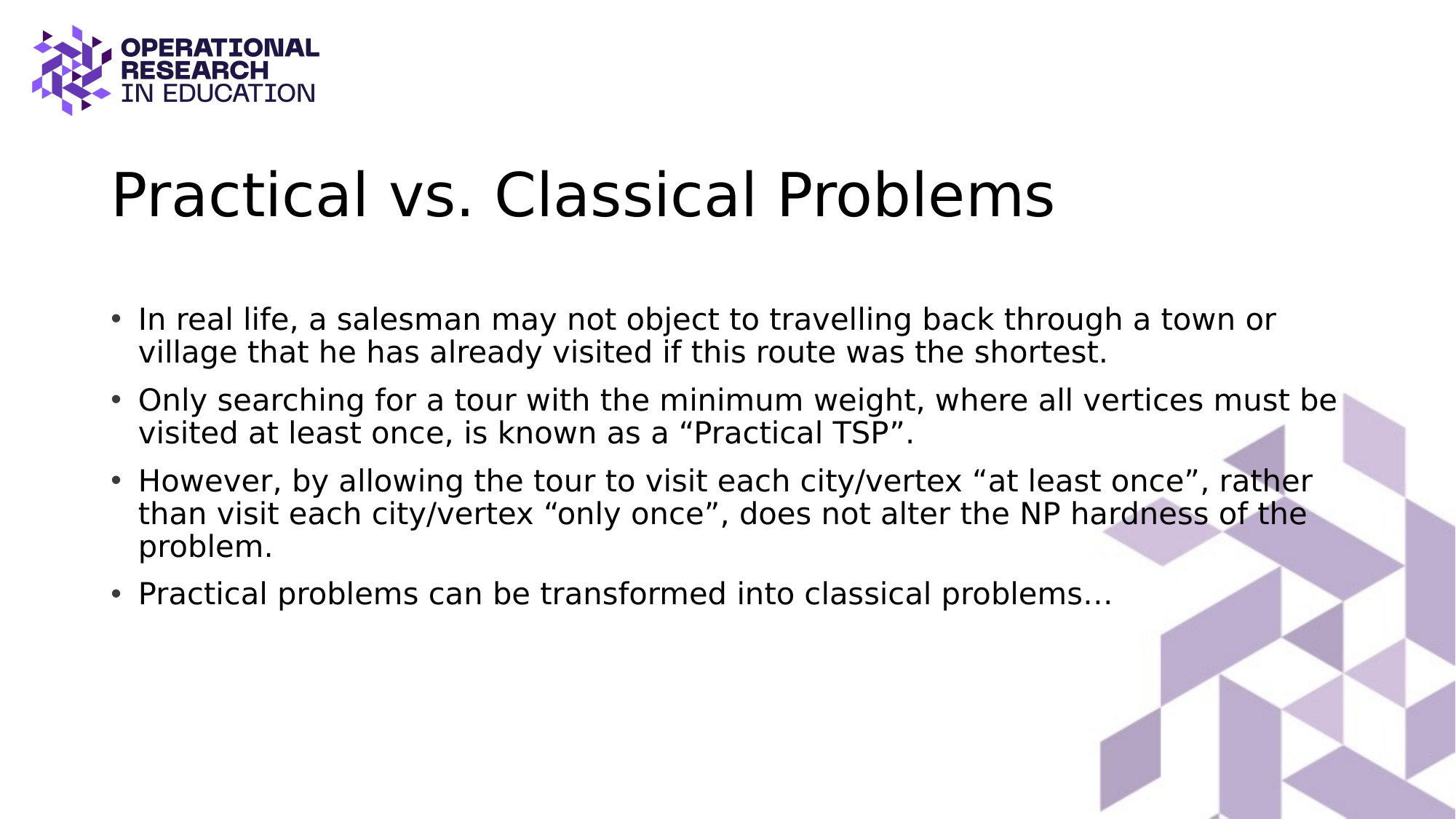

# Practical vs. Classical Problems
In real life, a salesman may not object to travelling back through a town or village that he has already visited if this route was the shortest.
Only searching for a tour with the minimum weight, where all vertices must be visited at least once, is known as a “Practical TSP”.
However, by allowing the tour to visit each city/vertex “at least once”, rather than visit each city/vertex “only once”, does not alter the NP hardness of the problem.
Practical problems can be transformed into classical problems…